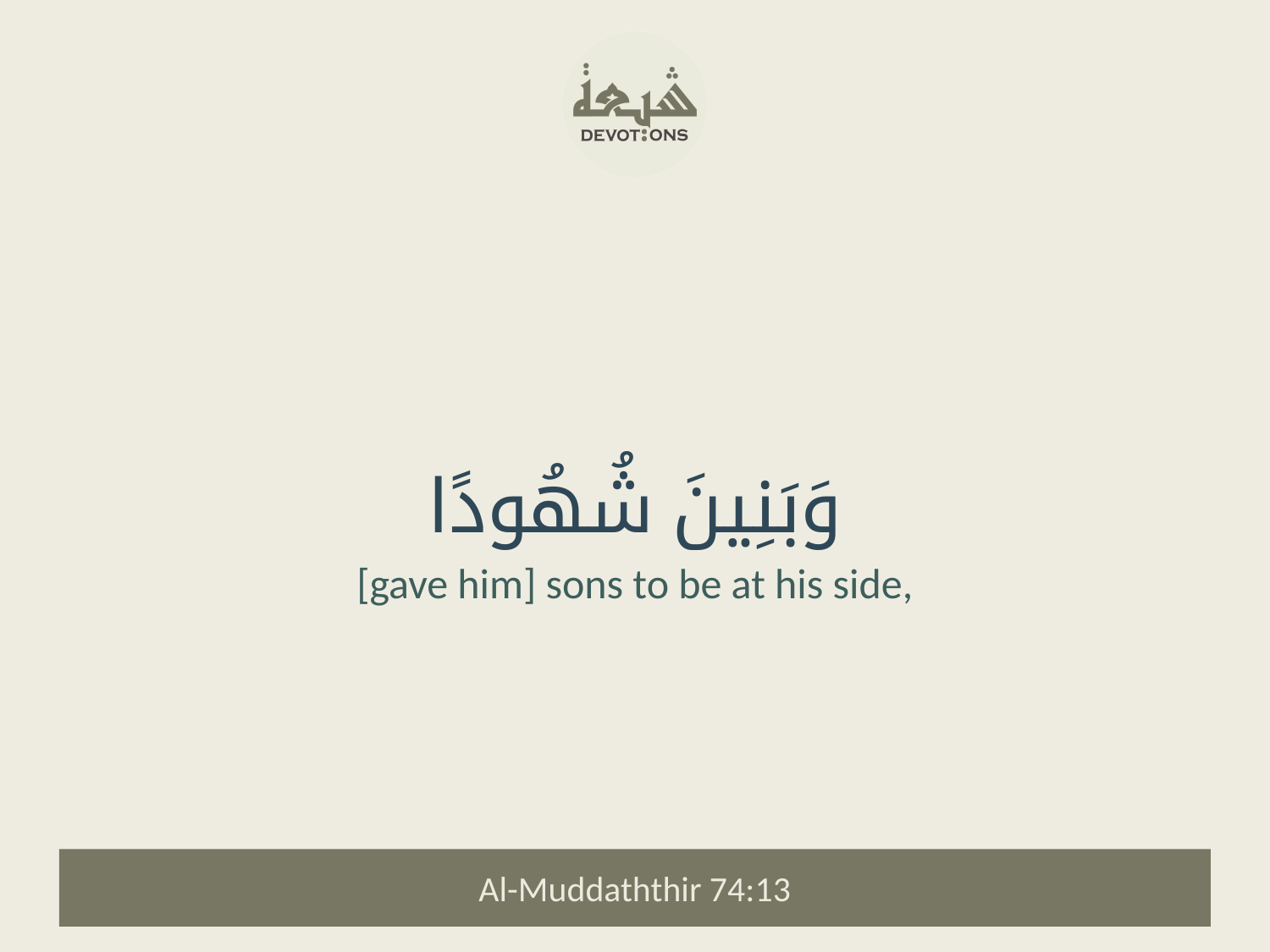

وَبَنِينَ شُهُودًا
[gave him] sons to be at his side,
Al-Muddaththir 74:13